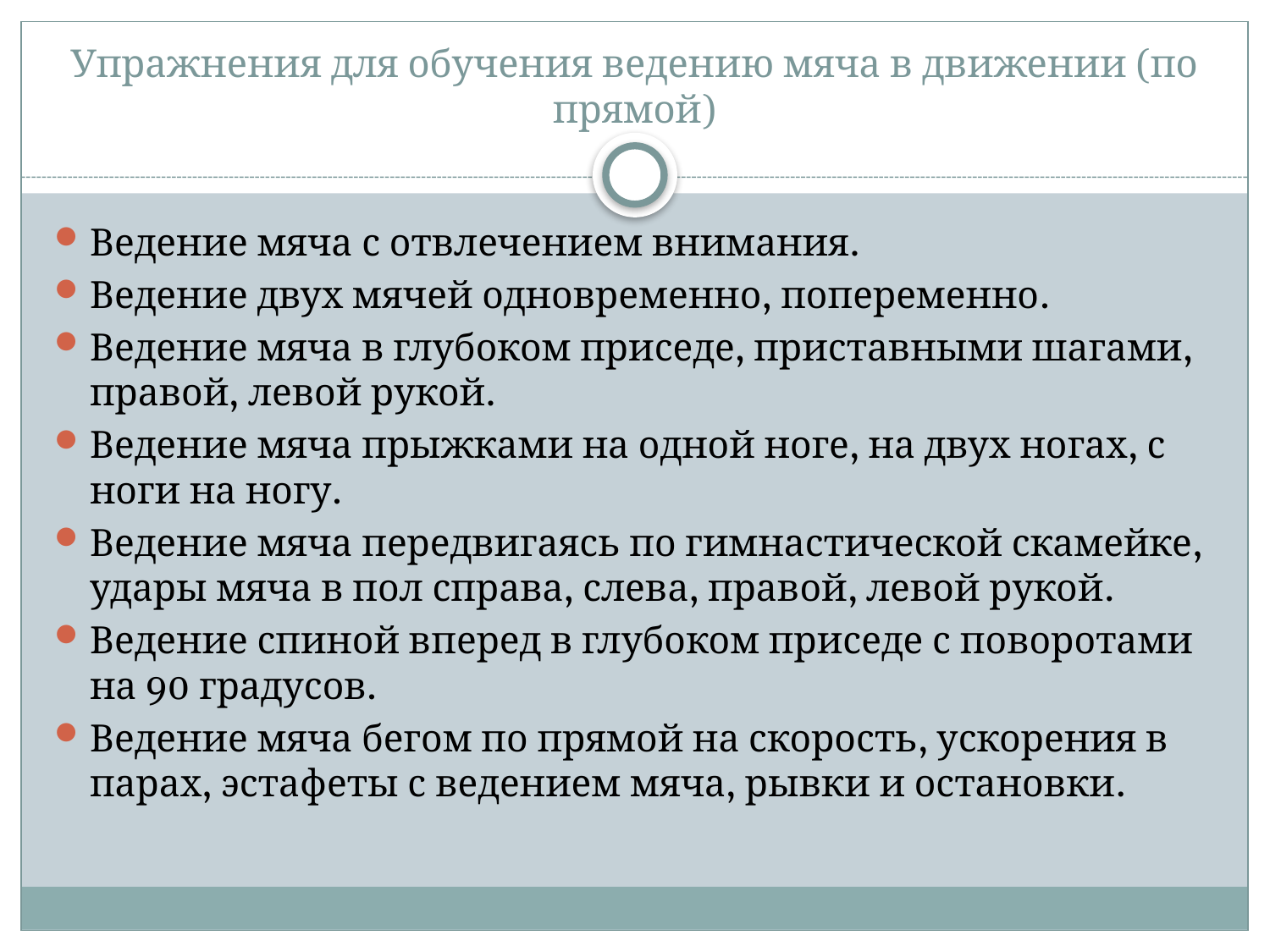

# Упражнения для обучения ведению мяча в движении (по прямой)
Ведение мяча с отвлечением внимания.
Ведение двух мячей одновременно, попеременно.
Ведение мяча в глубоком приседе, приставными шагами, правой, левой рукой.
Ведение мяча прыжками на одной ноге, на двух ногах, с ноги на ногу.
Ведение мяча передвигаясь по гимнастической скамейке, удары мяча в пол справа, слева, правой, левой рукой.
Ведение спиной вперед в глубоком приседе с поворотами на 90 градусов.
Ведение мяча бегом по прямой на скорость, ускорения в парах, эстафеты с ведением мяча, рывки и остановки.